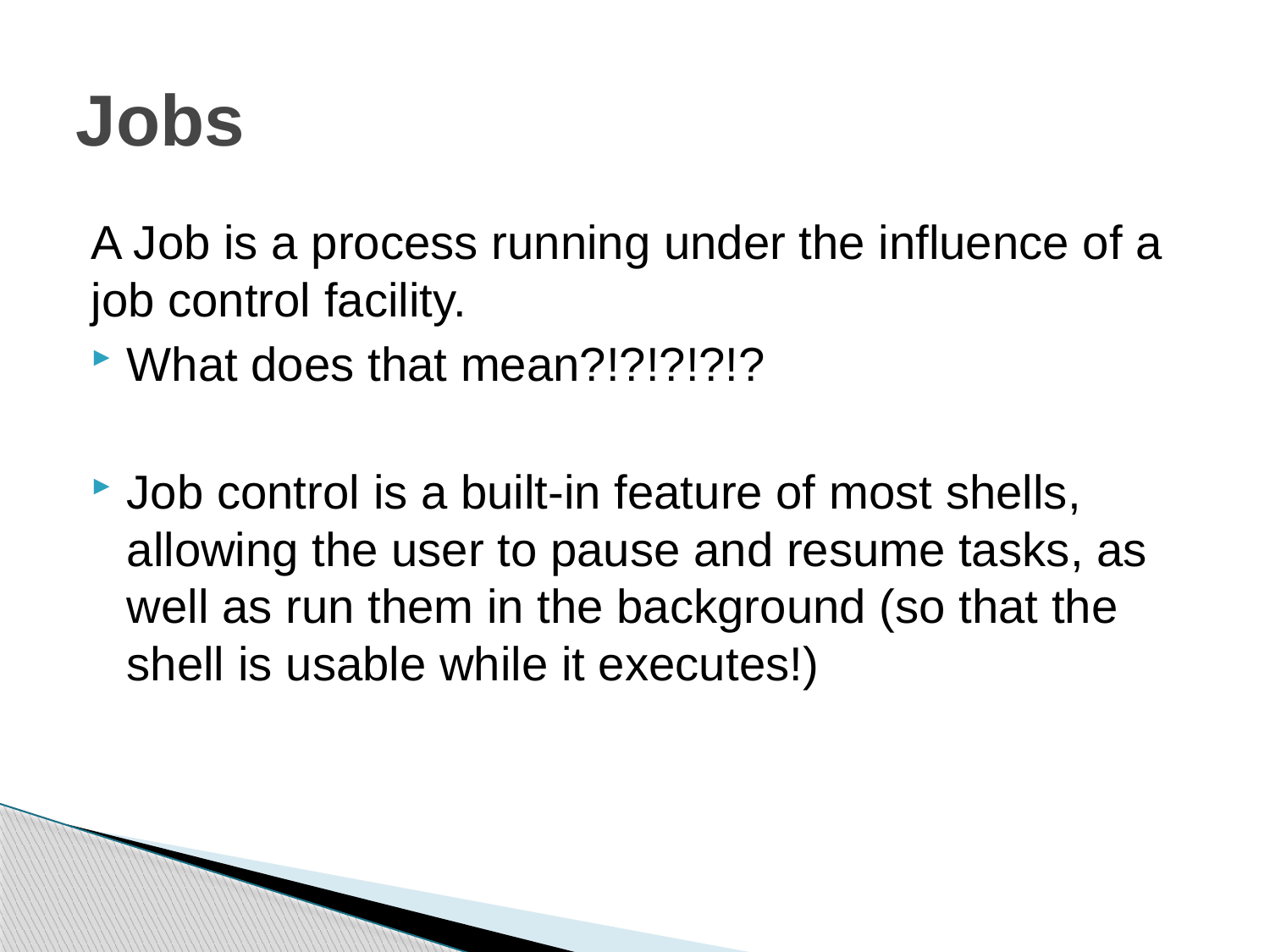

# Jobs
A Job is a process running under the influence of a job control facility.
What does that mean?!?!?!?!?

Job control is a built-in feature of most shells, allowing the user to pause and resume tasks, as well as run them in the background (so that the shell is usable while it executes!)